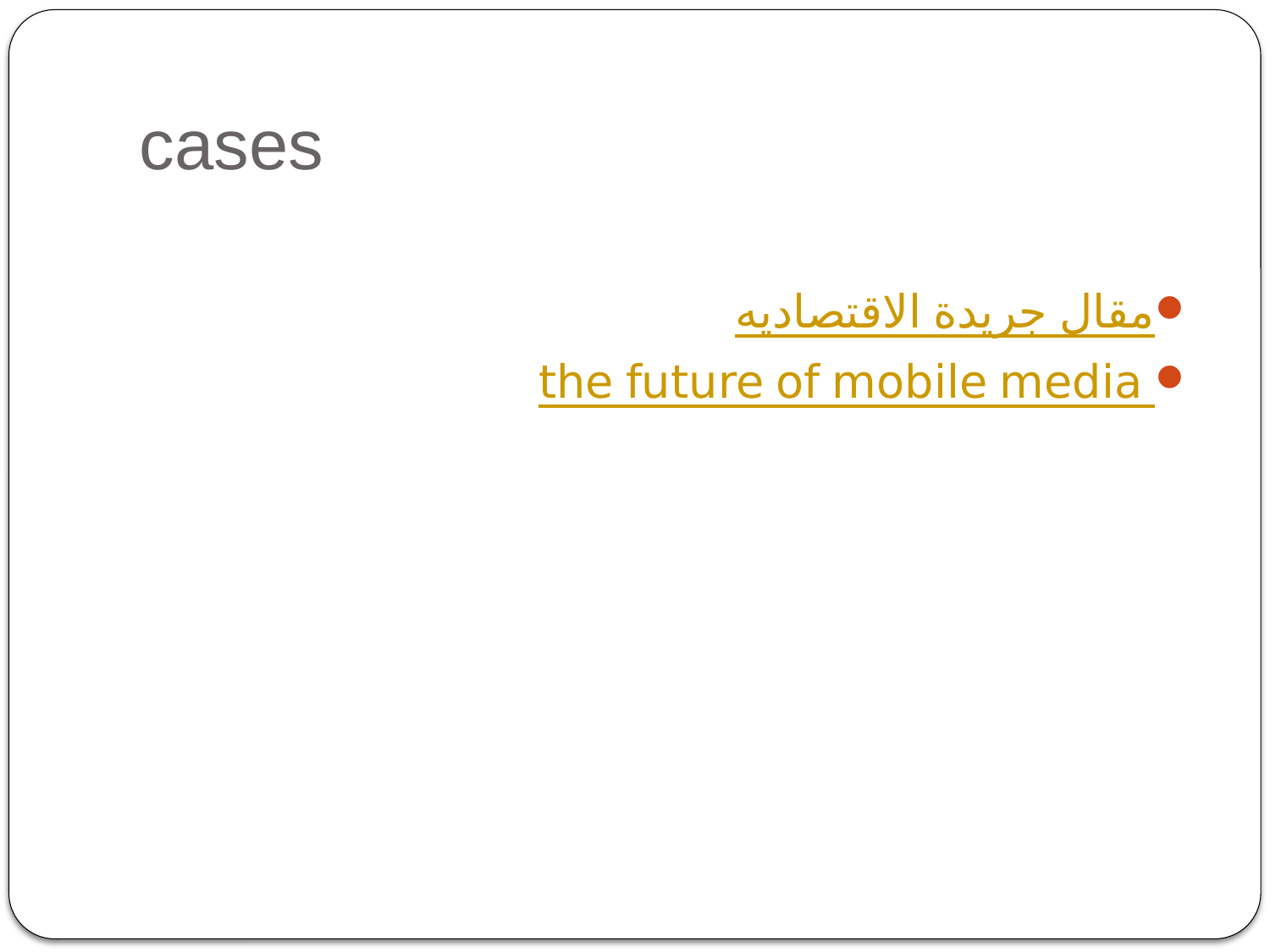

# cases
مقال جريدة الاقتصاديه
the future of mobile media